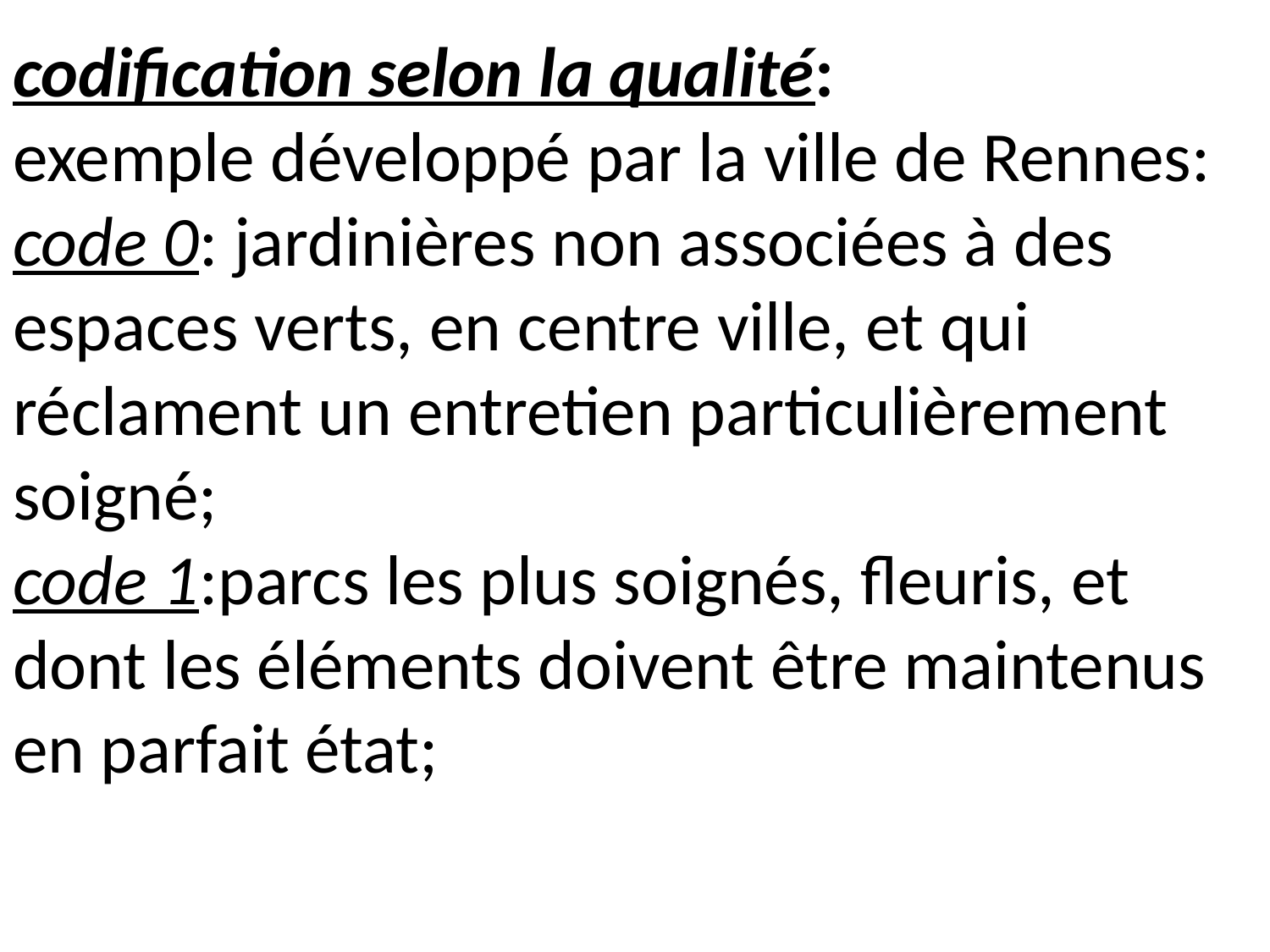

# codification selon la qualité: exemple développé par la ville de Rennes: code 0: jardinières non associées à des espaces verts, en centre ville, et qui réclament un entretien particulièrement soigné; code 1:parcs les plus soignés, fleuris, et dont les éléments doivent être maintenus en parfait état;